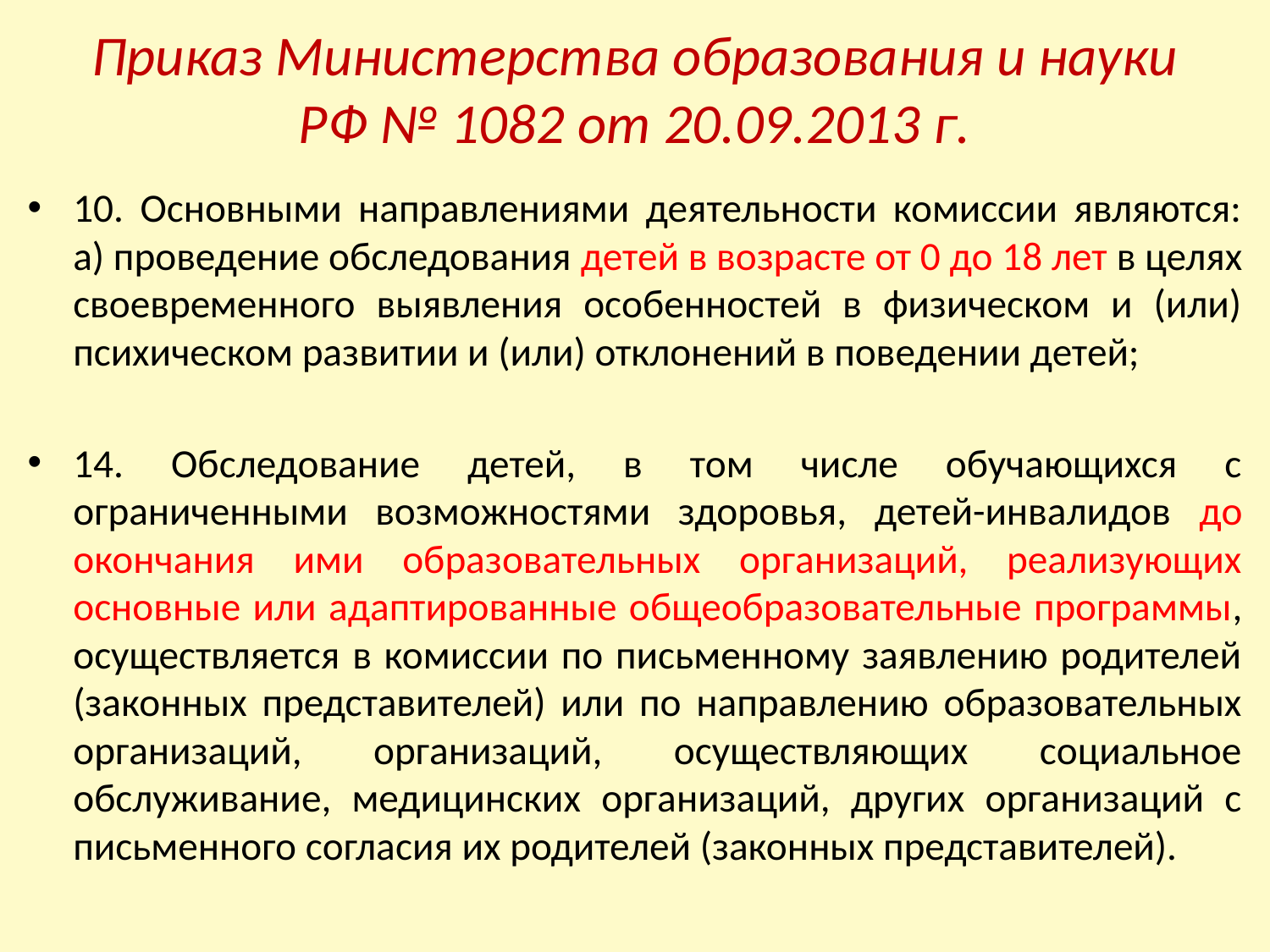

# Приказ Министерства образования и науки РФ № 1082 от 20.09.2013 г.
10. Основными направлениями деятельности комиссии являются: а) проведение обследования детей в возрасте от 0 до 18 лет в целях своевременного выявления особенностей в физическом и (или) психическом развитии и (или) отклонений в поведении детей;

14. Обследование детей, в том числе обучающихся с ограниченными возможностями здоровья, детей-инвалидов до окончания ими образовательных организаций, реализующих основные или адаптированные общеобразовательные программы, осуществляется в комиссии по письменному заявлению родителей (законных представителей) или по направлению образовательных организаций, организаций, осуществляющих социальное обслуживание, медицинских организаций, других организаций с письменного согласия их родителей (законных представителей).